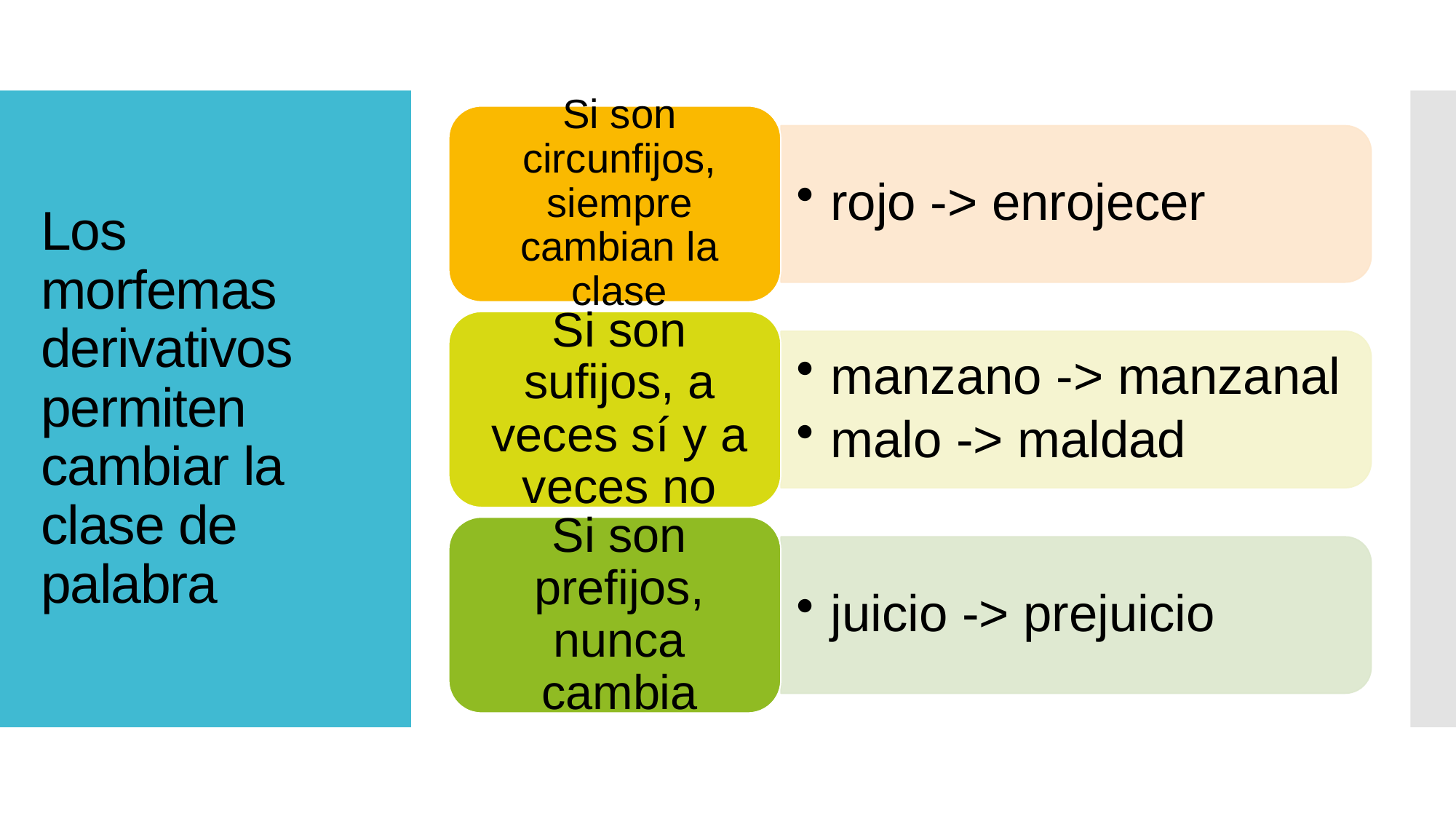

rojo -> enrojecer
Si son circunfijos, siempre cambian la clase
manzano -> manzanal
malo -> maldad
Si son sufijos, a veces sí y a veces no
juicio -> prejuicio
Si son prefijos, nunca cambia
# Los morfemas derivativos permiten cambiar la clase de palabra